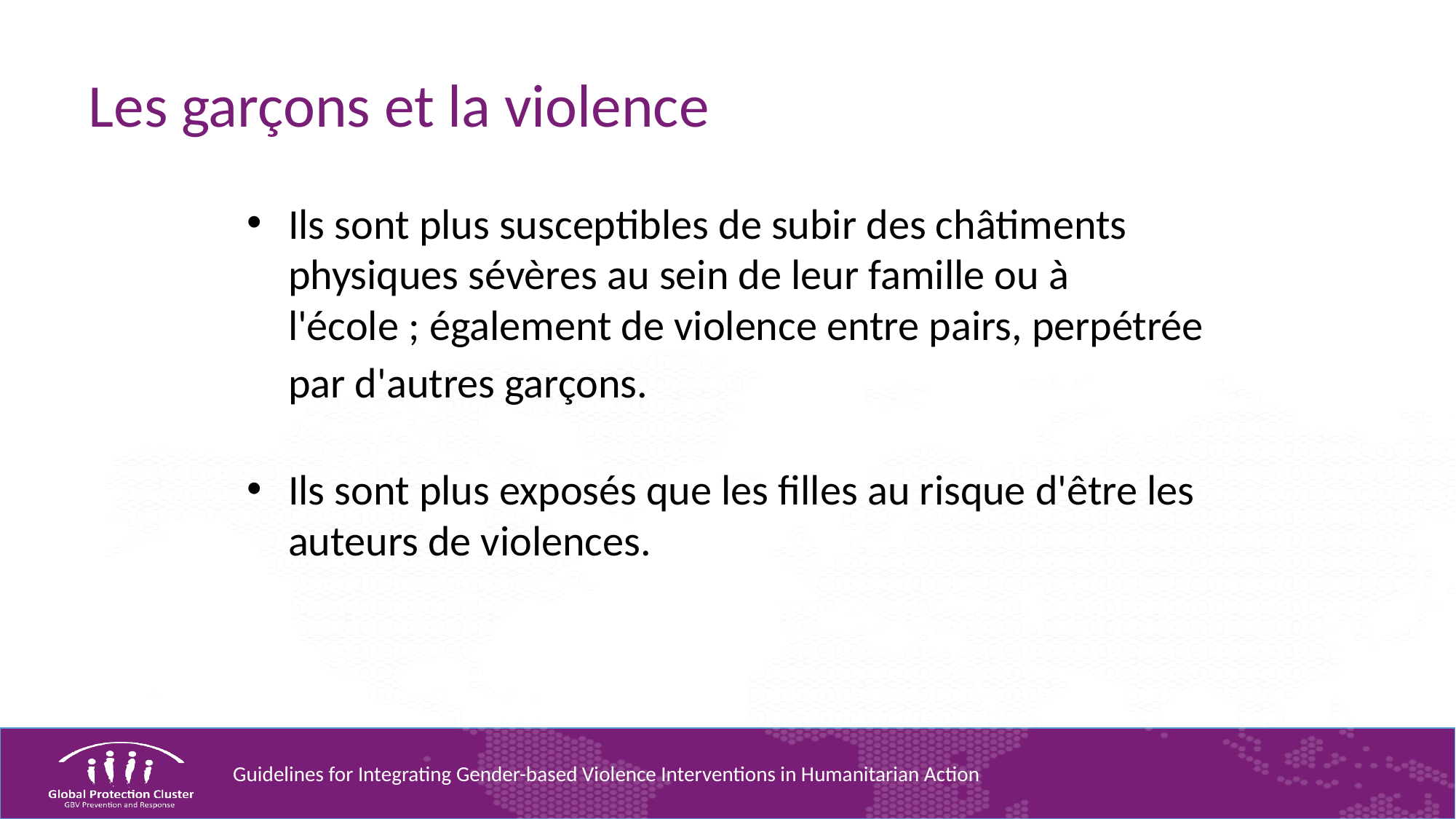

# Les garçons et la violence
Ils sont plus susceptibles de subir des châtiments physiques sévères au sein de leur famille ou à l'école ; également de violence entre pairs, perpétrée par d'autres garçons.

Ils sont plus exposés que les filles au risque d'être les auteurs de violences.